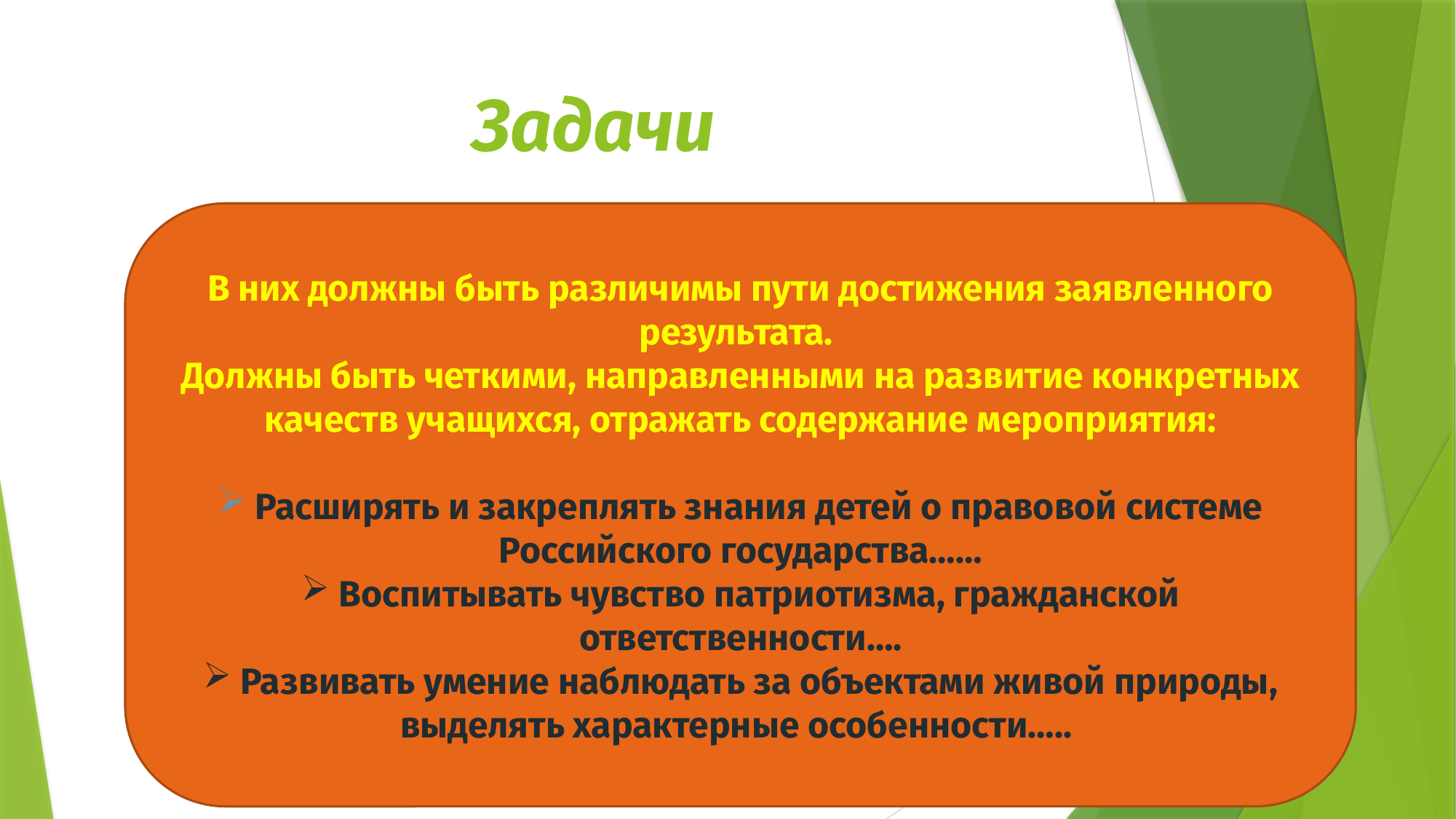

# Задачи
В них должны быть различимы пути достижения заявленного результата.
Должны быть четкими, направленными на развитие конкретных качеств учащихся, отражать содержание мероприятия:

 Расширять и закреплять знания детей о правовой системе Российского государства……
 Воспитывать чувство патриотизма, гражданской ответственности….
 Развивать умение наблюдать за объектами живой природы, выделять характерные особенности…..